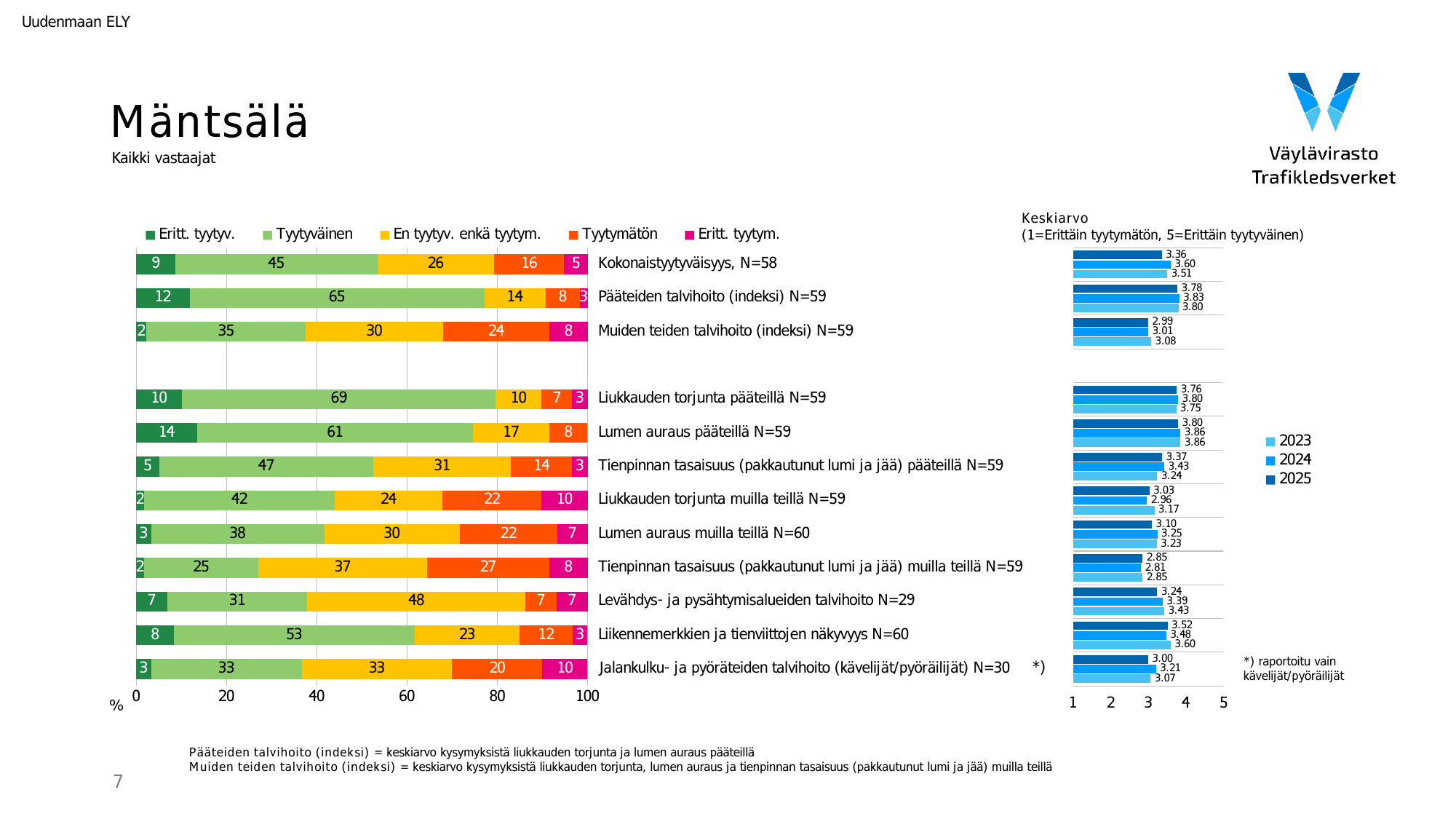

Uudenmaan ELY
# Mäntsälä
Kaikki vastaajat
Keskiarvo
(1=Erittäin tyytymätön, 5=Erittäin tyytyväinen)

### Chart

| Category | Eritt. tyytyv. | Tyytyväinen | En tyytyv. enkä tyytym. | Tyytymätön | Eritt. tyytym. |
|---|---|---|---|---|---|
| Kokonaistyytyväisyys, N=58 | 8.62069 | 44.827586 | 25.862069 | 15.517241 | 5.172414 |
| Pääteiden talvihoito (indeksi) N=59 | 11.864407 | 65.25423699999999 | 13.5593225 | 7.6271185 | 3.389831 |
| Muiden teiden talvihoito (indeksi) N=59 | 2.241054333333333 | 35.37664766666666 | 30.338983333333335 | 23.606403 | 8.436911666666667 |
|  | None | None | None | None | None |
| Liukkauden torjunta pääteillä N=59 | 10.169492 | 69.491525 | 10.169492 | 6.779661 | 3.389831 |
| Lumen auraus pääteillä N=59 | 13.559322 | 61.016949 | 16.949153 | 8.474576 | None |
| Tienpinnan tasaisuus (pakkautunut lumi ja jää) pääteillä N=59 | 5.084746 | 47.457627 | 30.508475 | 13.559322 | 3.389831 |
| Liukkauden torjunta muilla teillä N=59 | 1.694915 | 42.372881 | 23.728814 | 22.033898 | 10.169492 |
| Lumen auraus muilla teillä N=60 | 3.333333 | 38.333333 | 30.0 | 21.666667 | 6.666667 |
| Tienpinnan tasaisuus (pakkautunut lumi ja jää) muilla teillä N=59 | 1.694915 | 25.423729 | 37.288136 | 27.118644 | 8.474576 |
| Levähdys- ja pysähtymisalueiden talvihoito N=29 | 6.896552 | 31.034483 | 48.275862 | 6.896552 | 6.896552 |
| Liikennemerkkien ja tienviittojen näkyvyys N=60 | 8.333333 | 53.333333 | 23.333333 | 11.666667 | 3.333333 |
| Jalankulku- ja pyöräteiden talvihoito (kävelijät/pyöräilijät) N=30 | 3.333333 | 33.333333 | 33.333333 | 20.0 | 10.0 |

### Chart

| Category | 2025 | 2024 | 2023 |
|---|---|---|---|
*) raportoitu vain
kävelijät/pyöräilijät
*)
%
Pääteiden talvihoito (indeksi) = keskiarvo kysymyksistä liukkauden torjunta ja lumen auraus pääteillä
Muiden teiden talvihoito (indeksi) = keskiarvo kysymyksistä liukkauden torjunta, lumen auraus ja tienpinnan tasaisuus (pakkautunut lumi ja jää) muilla teillä

7